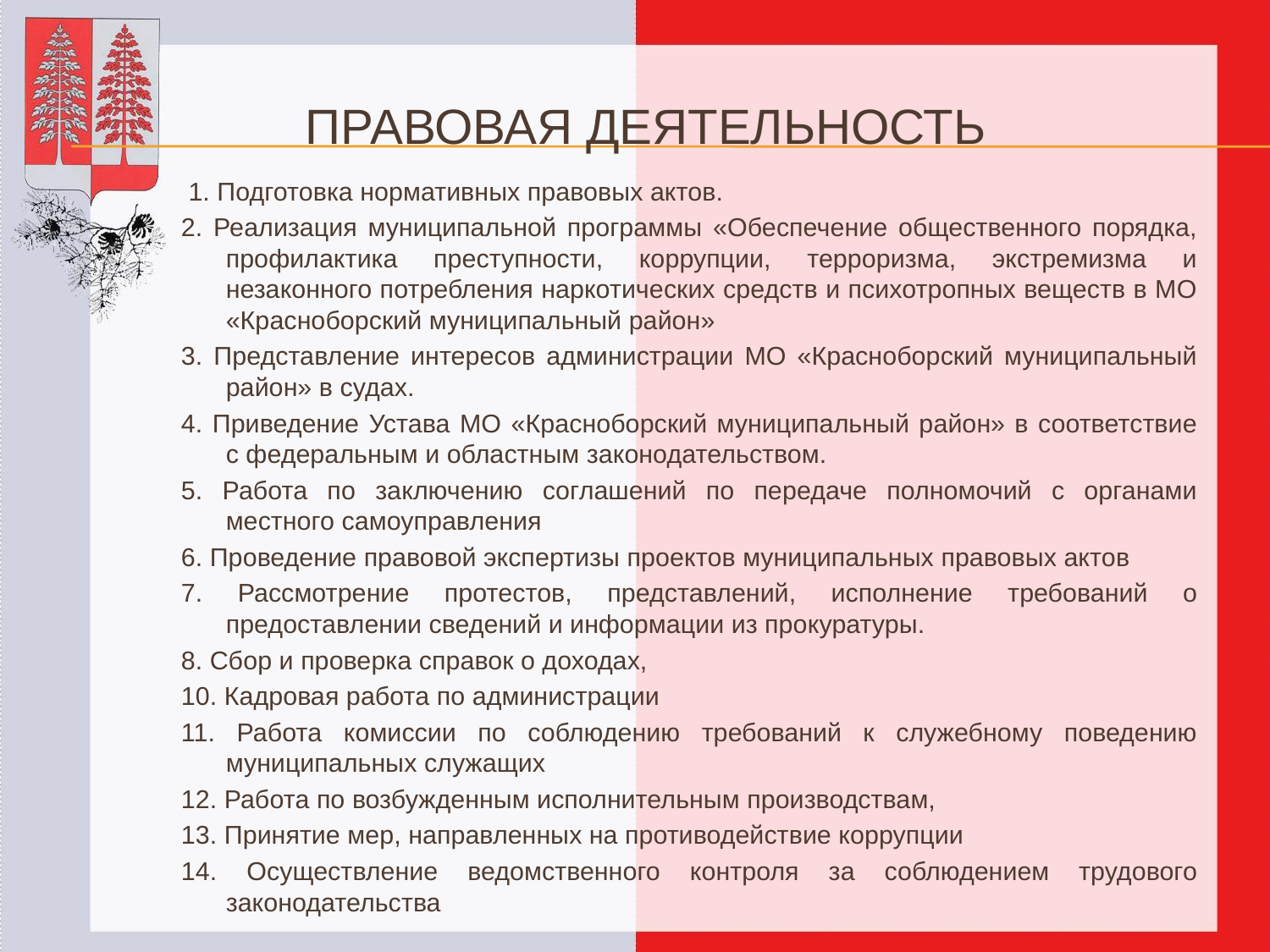

# правовая ДЕЯТЕЛЬНОСТЬ
 1. Подготовка нормативных правовых актов.
2. Реализация муниципальной программы «Обеспечение общественного порядка, профилактика преступности, коррупции, терроризма, экстремизма и незаконного потребления наркотических средств и психотропных веществ в МО «Красноборский муниципальный район»
3. Представление интересов администрации МО «Красноборский муниципальный район» в судах.
4. Приведение Устава МО «Красноборский муниципальный район» в соответствие с федеральным и областным законодательством.
5. Работа по заключению соглашений по передаче полномочий с органами местного самоуправления
6. Проведение правовой экспертизы проектов муниципальных правовых актов
7. Рассмотрение протестов, представлений, исполнение требований о предоставлении сведений и информации из прокуратуры.
8. Сбор и проверка справок о доходах,
10. Кадровая работа по администрации
11. Работа комиссии по соблюдению требований к служебному поведению муниципальных служащих
12. Работа по возбужденным исполнительным производствам,
13. Принятие мер, направленных на противодействие коррупции
14. Осуществление ведомственного контроля за соблюдением трудового законодательства